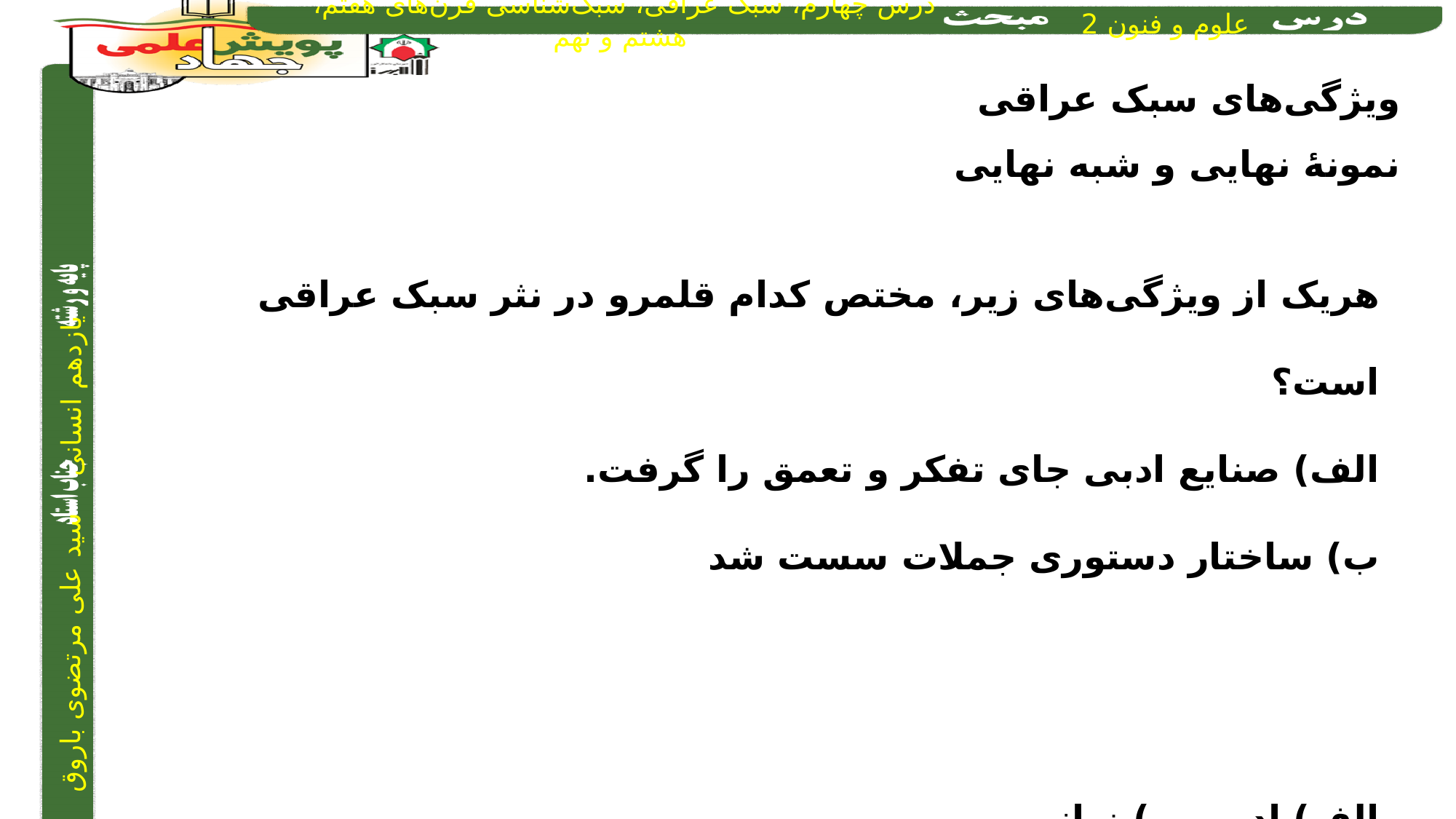

ویژگی‌های سبک عراقی
نمونۀ نهایی و شبه نهایی
هریک از ویژگی‌های زیر، مختص کدام قلمرو در نثر سبک عراقی است؟
الف) صنایع ادبی جای تفکر و تعمق را گرفت.
ب) ساختار دستوری جملات سست شد

الف) ادبی 	ب) زبانی